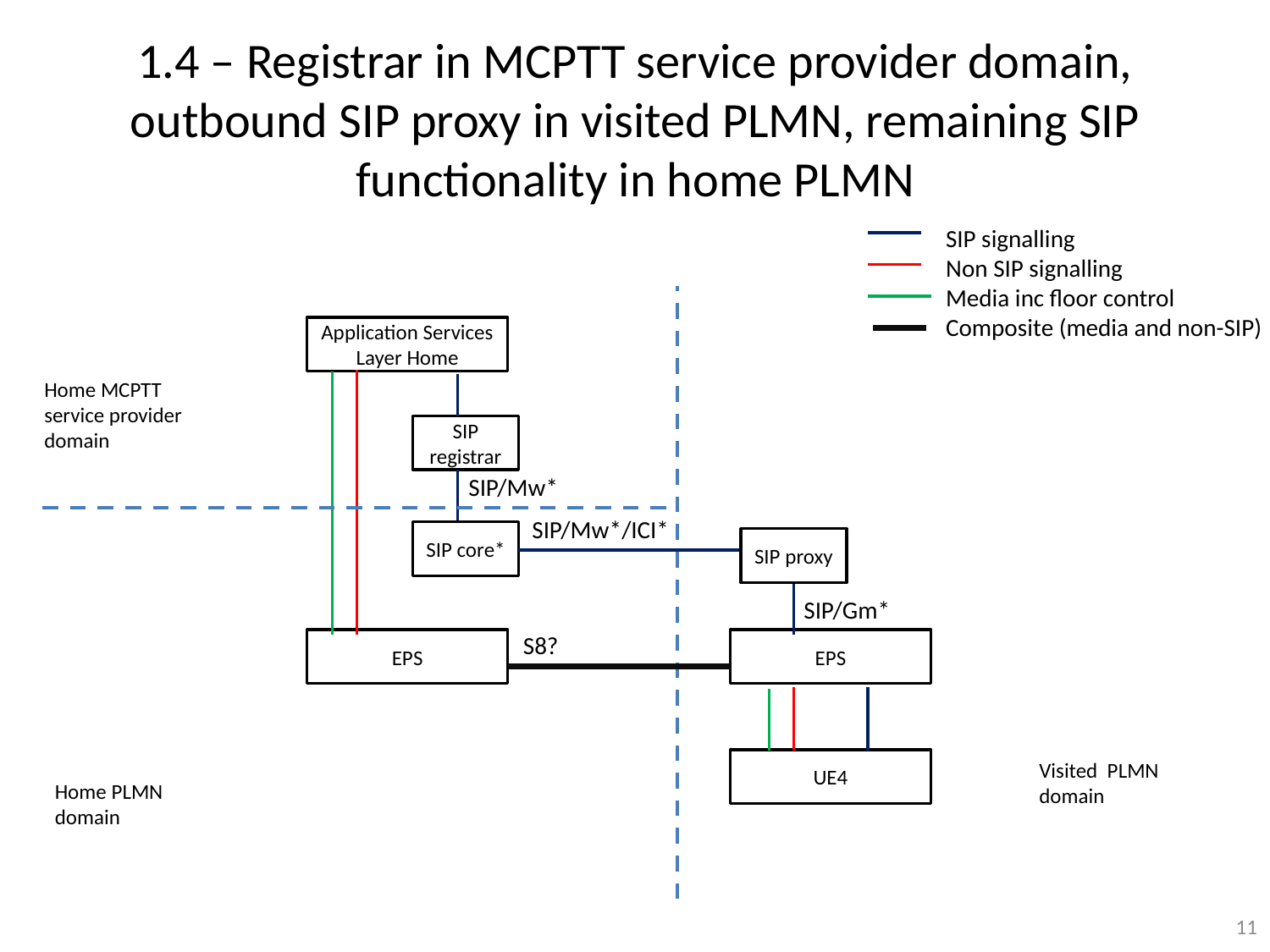

# 1.4 – Registrar in MCPTT service provider domain, outbound SIP proxy in visited PLMN, remaining SIP functionality in home PLMN
SIP signalling
Non SIP signalling
Media inc floor control
Composite (media and non-SIP)
Application Services Layer Home
Home MCPTT service provider domain
SIP registrar
SIP/Mw*
SIP/Mw*/ICI*
SIP core*
SIP proxy
SIP/Gm*
S8?
EPS
EPS
UE4
Visited  PLMN domain
Home PLMN domain
11